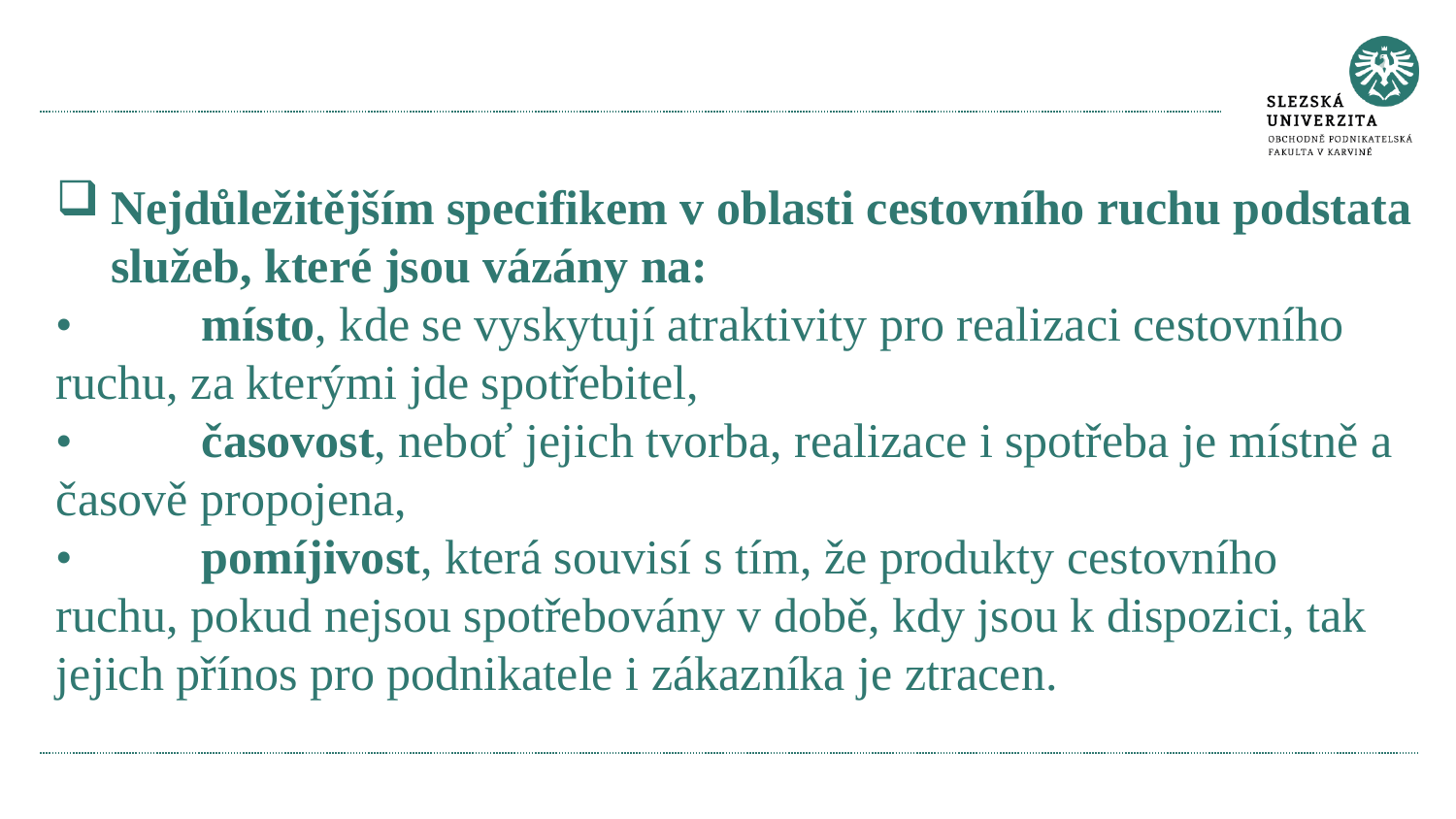

#
Nejdůležitějším specifikem v oblasti cestovního ruchu podstata služeb, které jsou vázány na:
•	místo, kde se vyskytují atraktivity pro realizaci cestovního ruchu, za kterými jde spotřebitel,
•	časovost, neboť jejich tvorba, realizace i spotřeba je místně a časově propojena,
•	pomíjivost, která souvisí s tím, že produkty cestovního ruchu, pokud nejsou spotřebovány v době, kdy jsou k dispozici, tak jejich přínos pro podnikatele i zákazníka je ztracen.